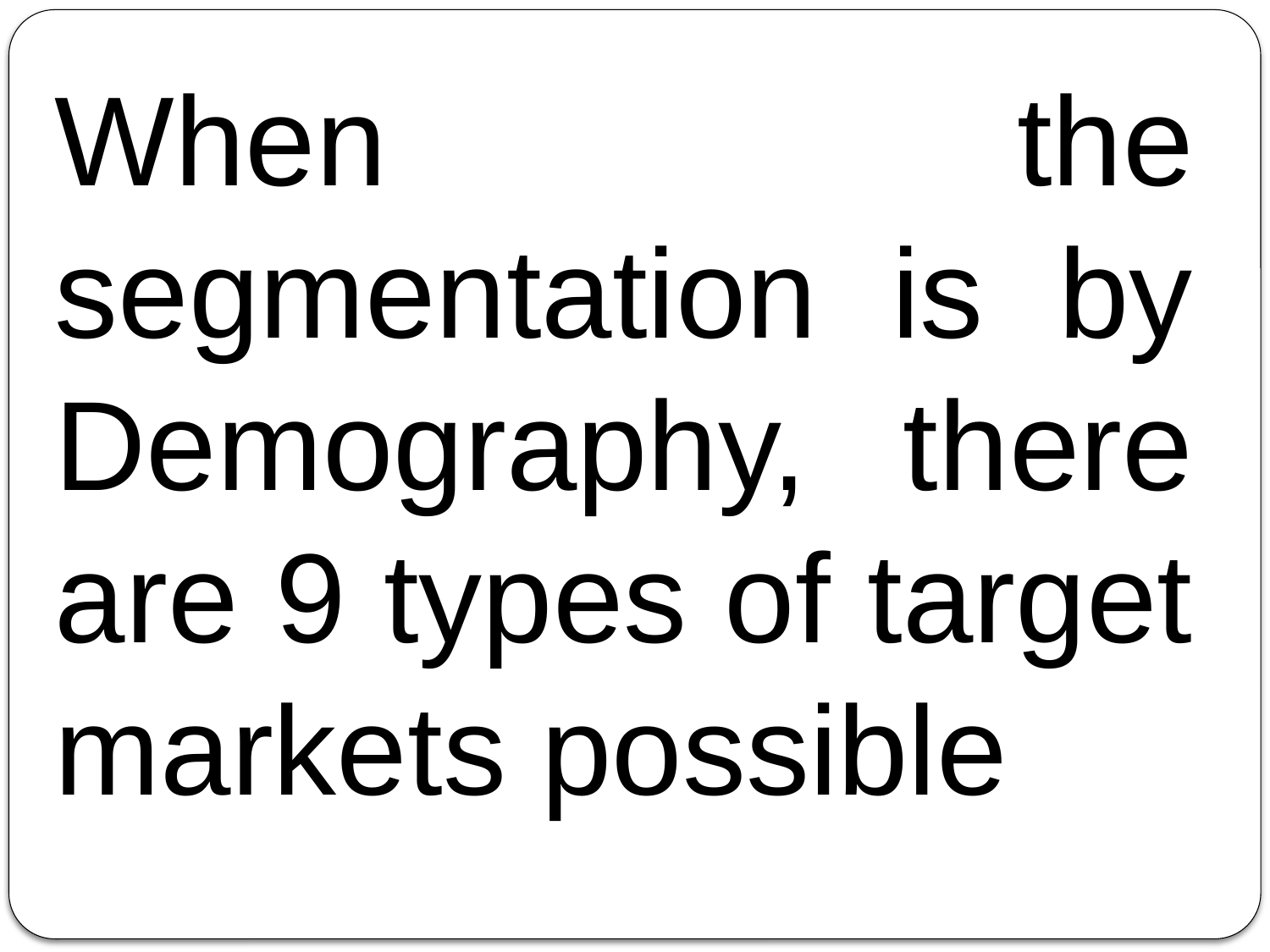

When the segmentation is by Demography, there are 9 types of target markets possible